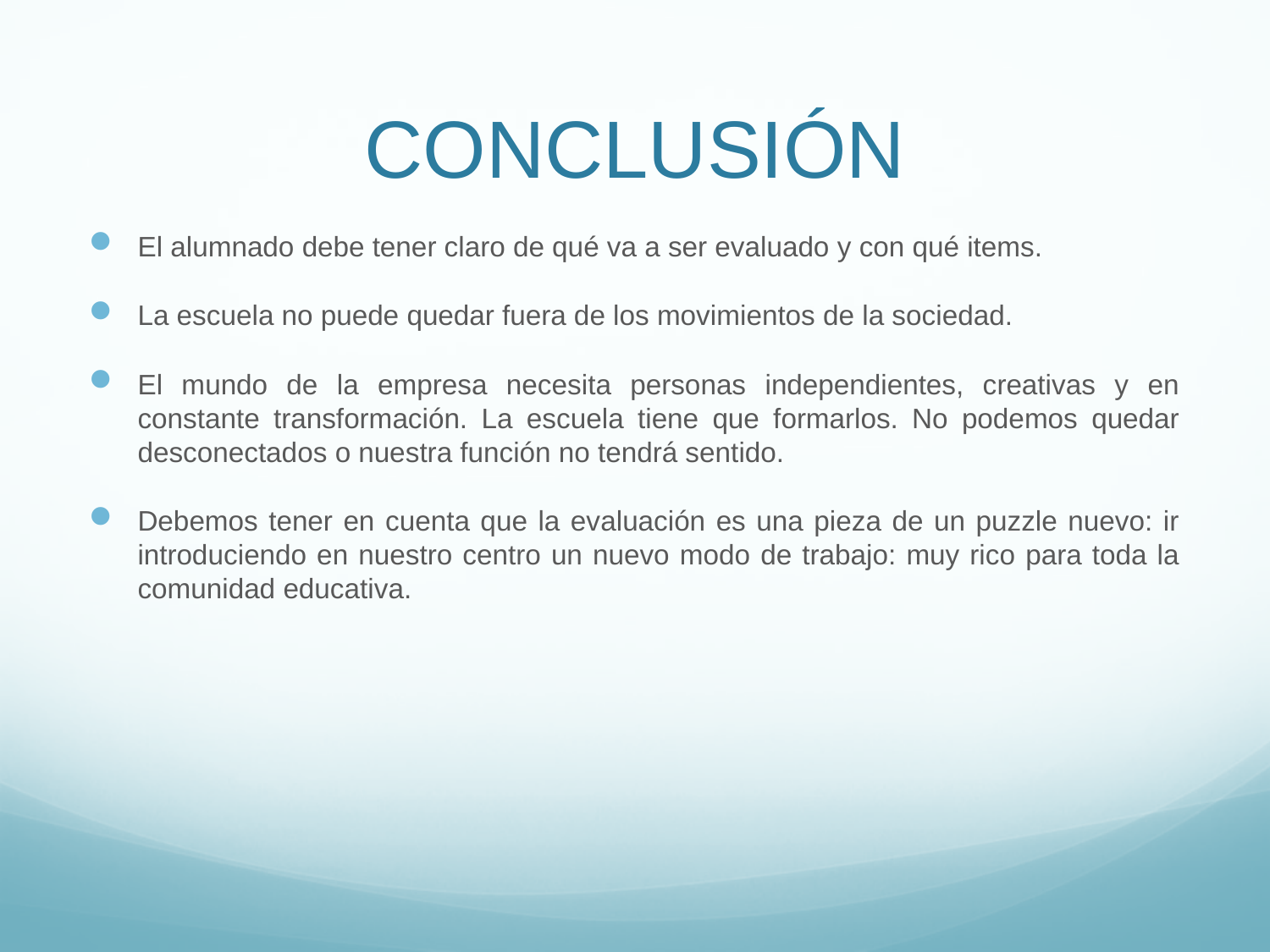

# CONCLUSIÓN
El alumnado debe tener claro de qué va a ser evaluado y con qué items.
La escuela no puede quedar fuera de los movimientos de la sociedad.
El mundo de la empresa necesita personas independientes, creativas y en constante transformación. La escuela tiene que formarlos. No podemos quedar desconectados o nuestra función no tendrá sentido.
Debemos tener en cuenta que la evaluación es una pieza de un puzzle nuevo: ir introduciendo en nuestro centro un nuevo modo de trabajo: muy rico para toda la comunidad educativa.